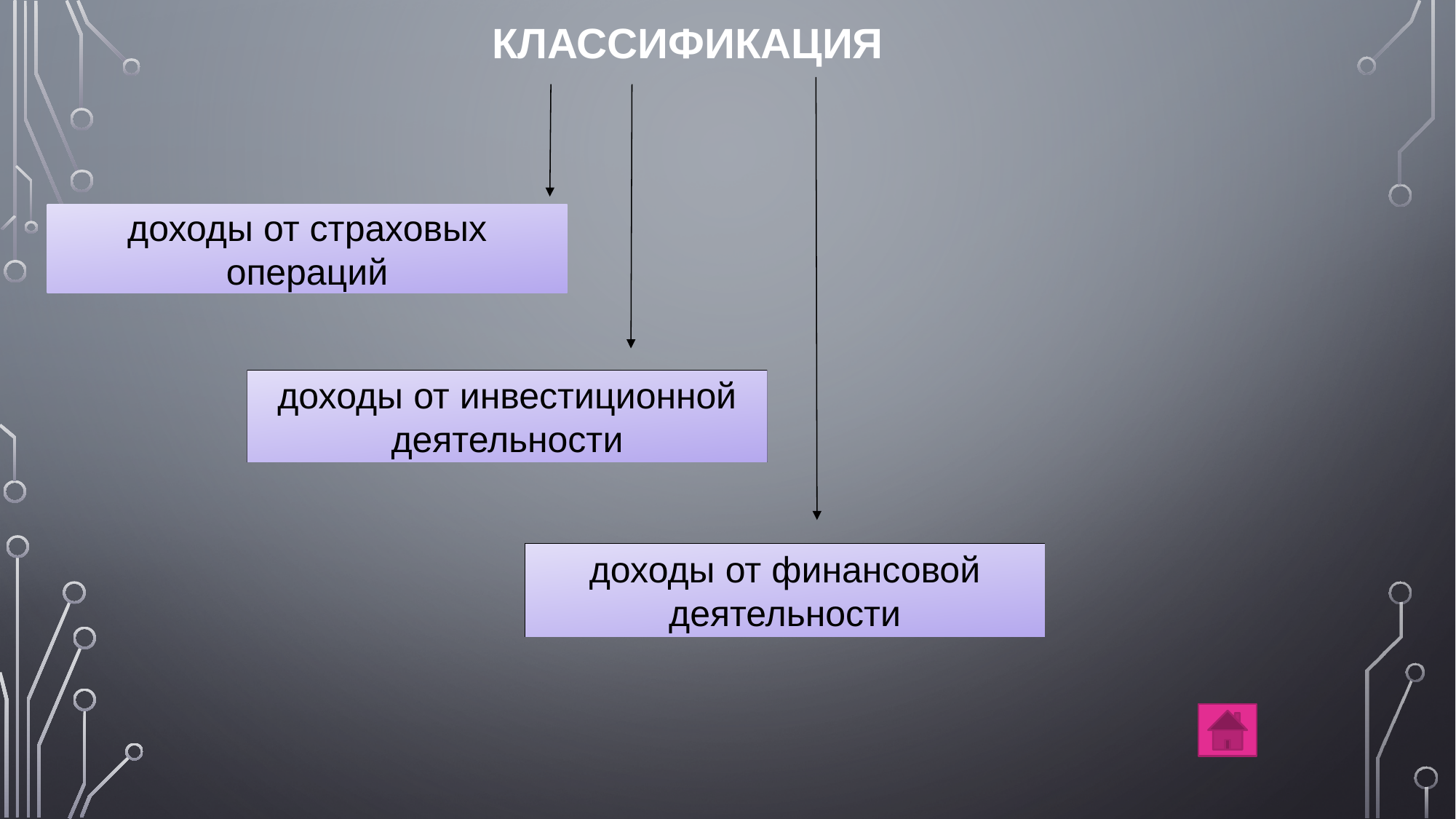

КЛАССИФИКАЦИЯ
доходы от страховых операций
доходы от инвестиционной деятельности
доходы от финансовой деятельности